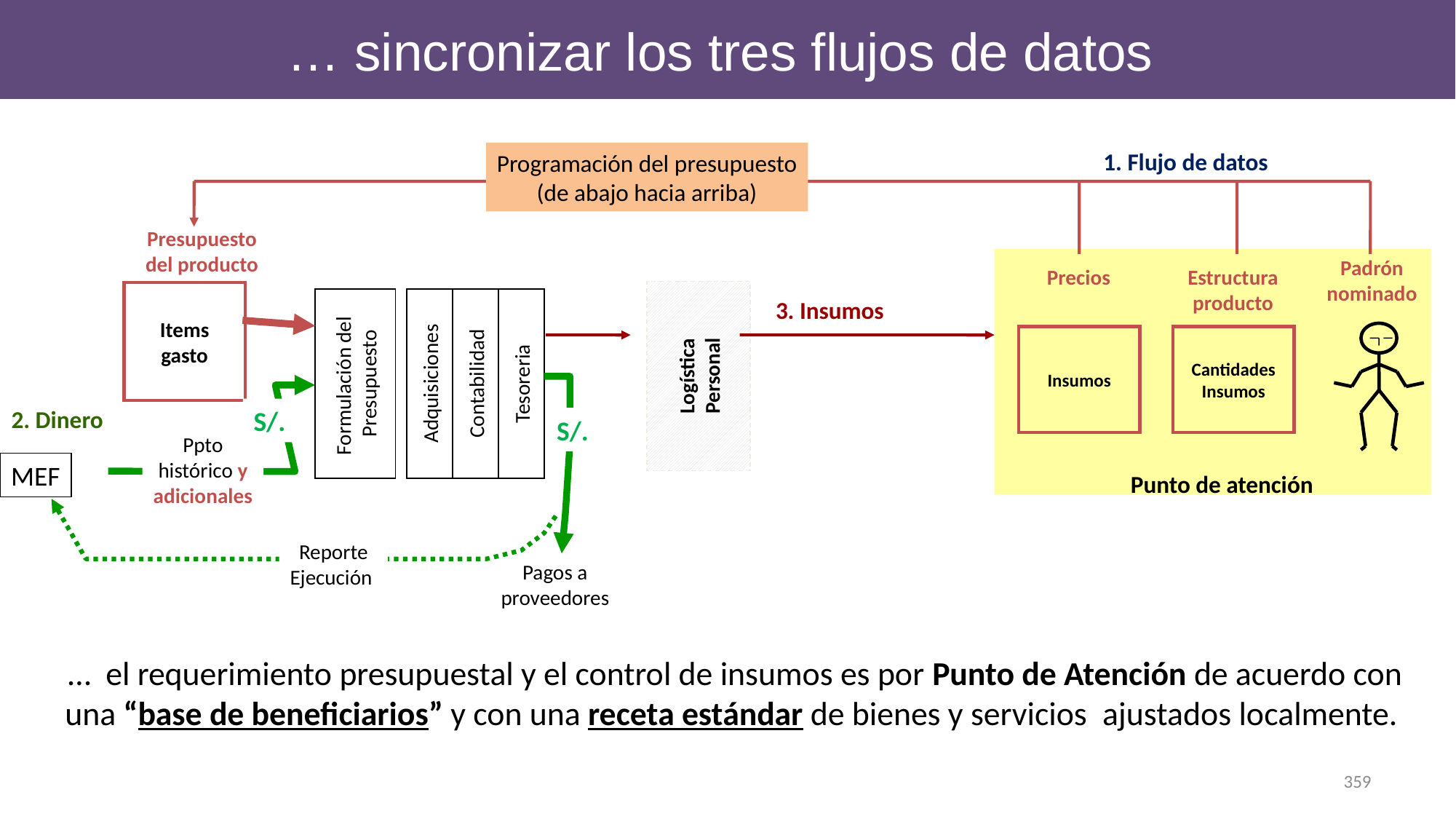

… sincronizar los tres flujos de datos
1. Flujo de datos
Programación del presupuesto
(de abajo hacia arriba)

Presupuesto
del producto

Padrón
nominado
Precios
Estructura
producto
Items
gasto
3. Insumos

Logística
Personal
Insumos
Cantidades
Insumos

Formulación del
Presupuesto
Adquisiciones
Contabilidad
Tesoreria

2. Dinero
S/.
S/.
Ppto
histórico y
adicionales
MEF
Punto de atención

Reporte
Ejecución
Pagos a
proveedores
…  el requerimiento presupuestal y el control de insumos es por Punto de Atención de acuerdo con una “base de beneficiarios” y con una receta estándar de bienes y servicios  ajustados localmente.
359